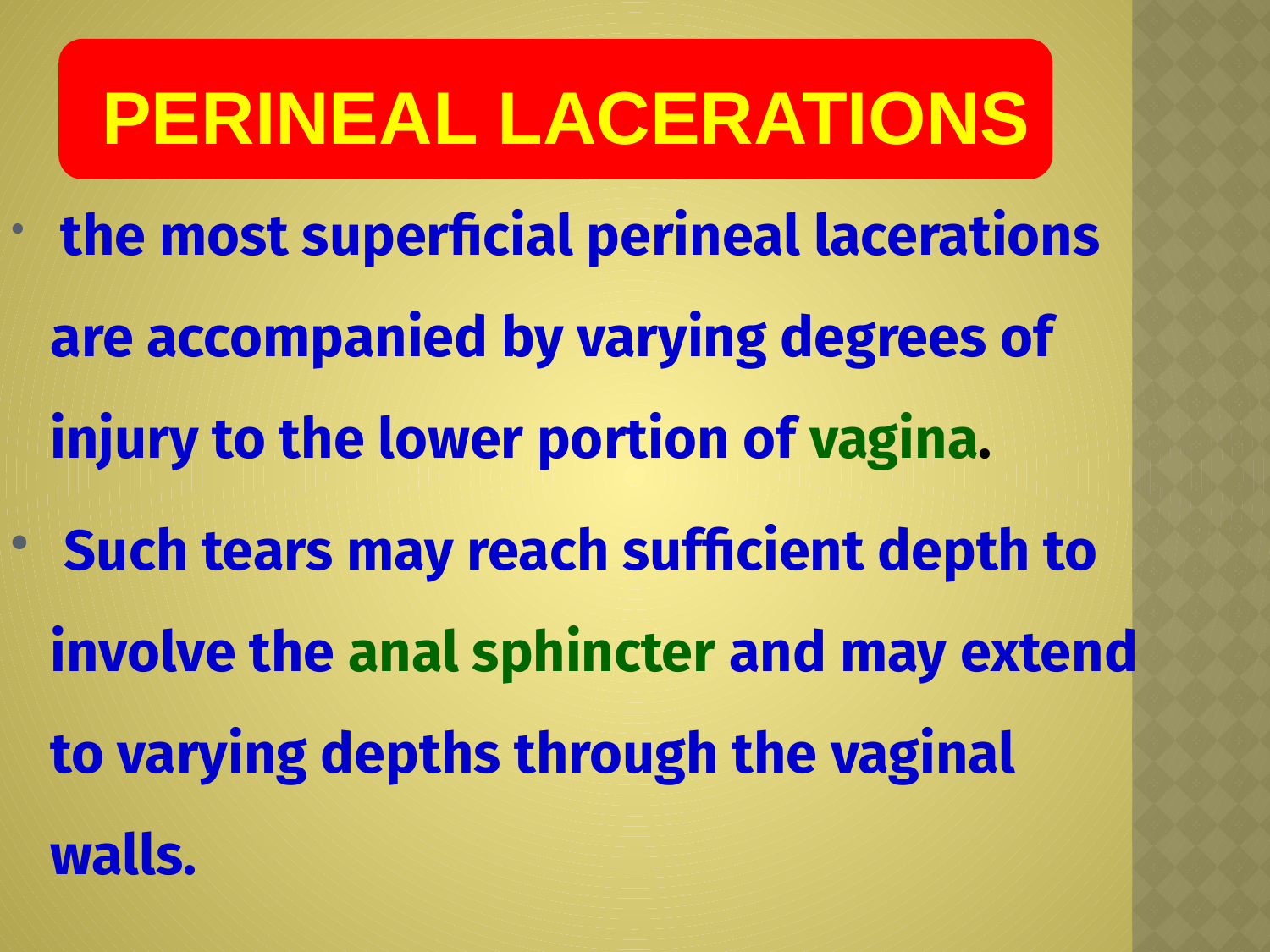

# Perineal Lacerations

 the most superficial perineal lacerations are accompanied by varying degrees of injury to the lower portion of vagina.
 Such tears may reach sufficient depth to involve the anal sphincter and may extend to varying depths through the vaginal walls.